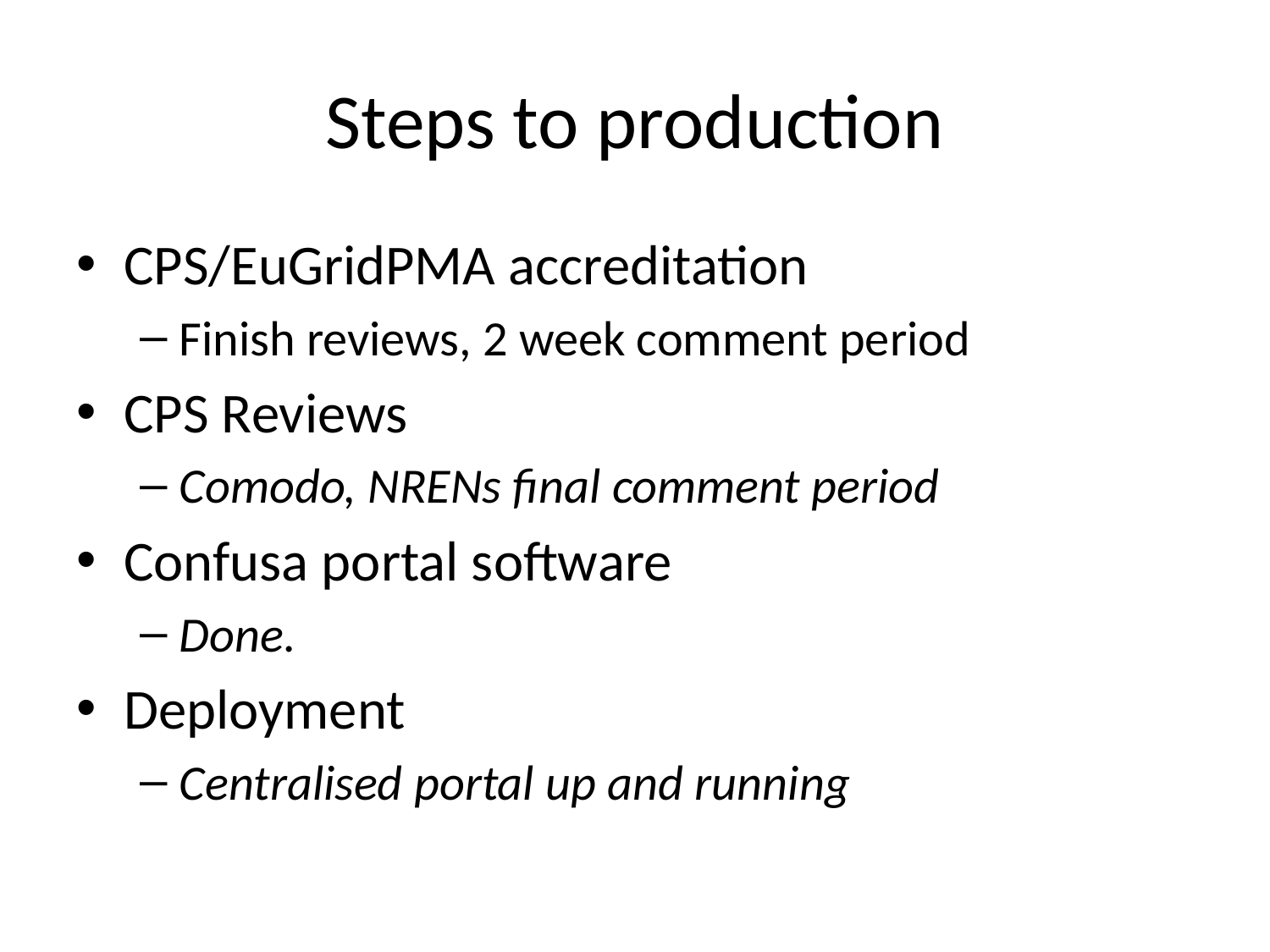

# Steps to production
CPS/EuGridPMA accreditation
Finish reviews, 2 week comment period
CPS Reviews
Comodo, NRENs final comment period
Confusa portal software
Done.
Deployment
Centralised portal up and running